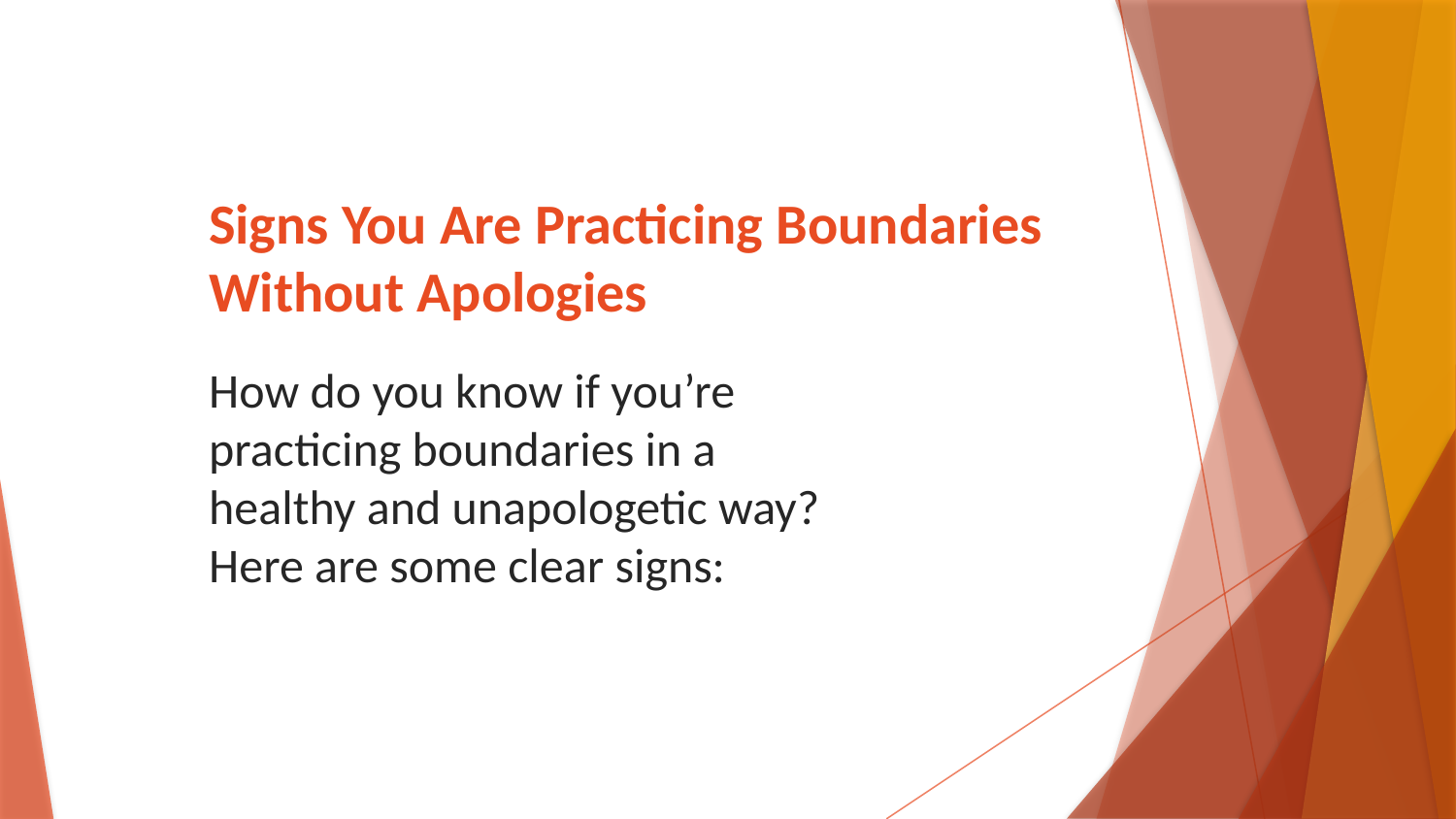

# Signs You Are Practicing Boundaries Without Apologies
How do you know if you’re practicing boundaries in a healthy and unapologetic way? Here are some clear signs: